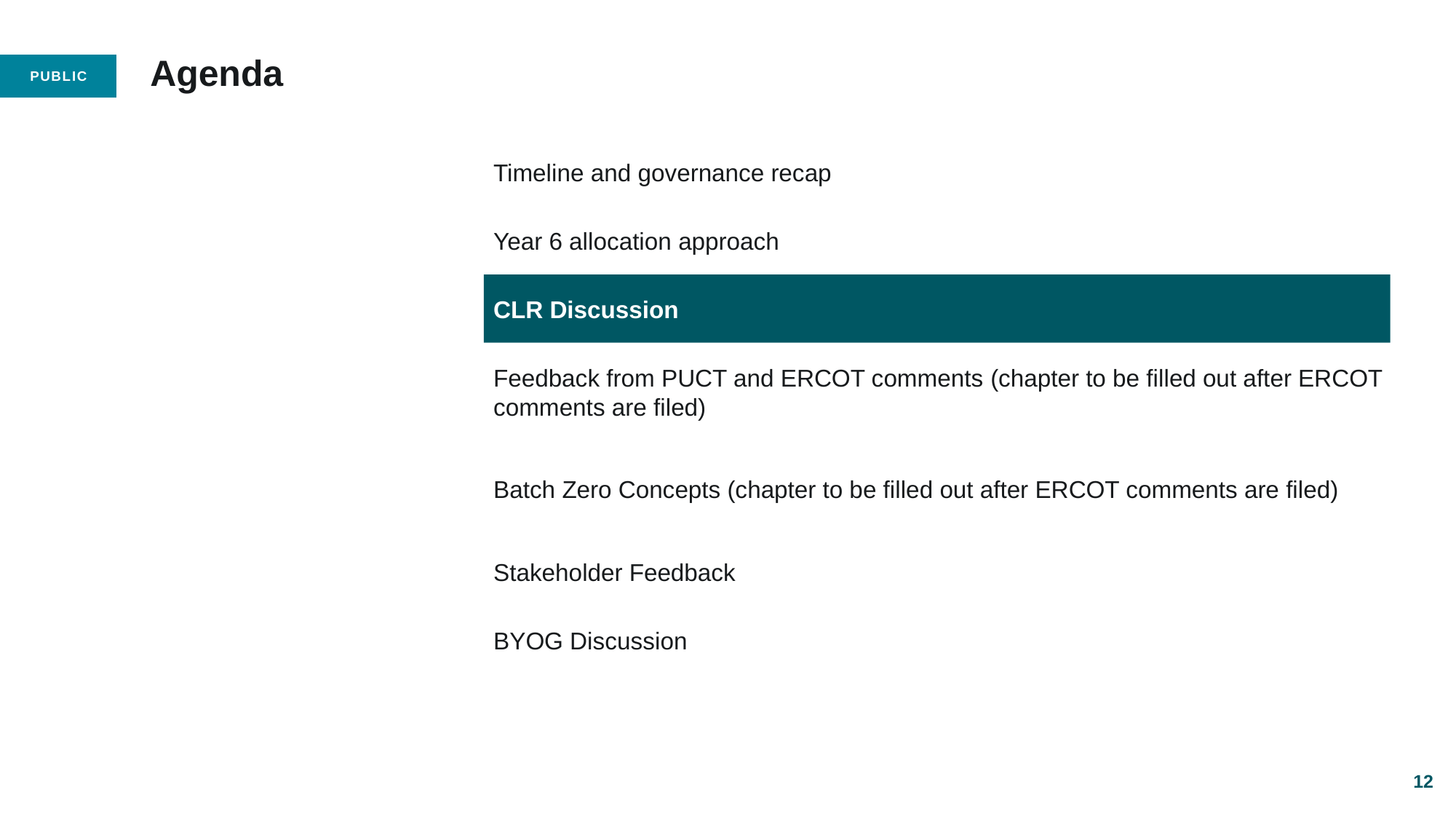

# Agenda
Timeline and governance recap
Year 6 allocation approach
CLR Discussion
Feedback from PUCT and ERCOT comments (chapter to be filled out after ERCOT comments are filed)
Batch Zero Concepts (chapter to be filled out after ERCOT comments are filed)
Stakeholder Feedback
BYOG Discussion
12